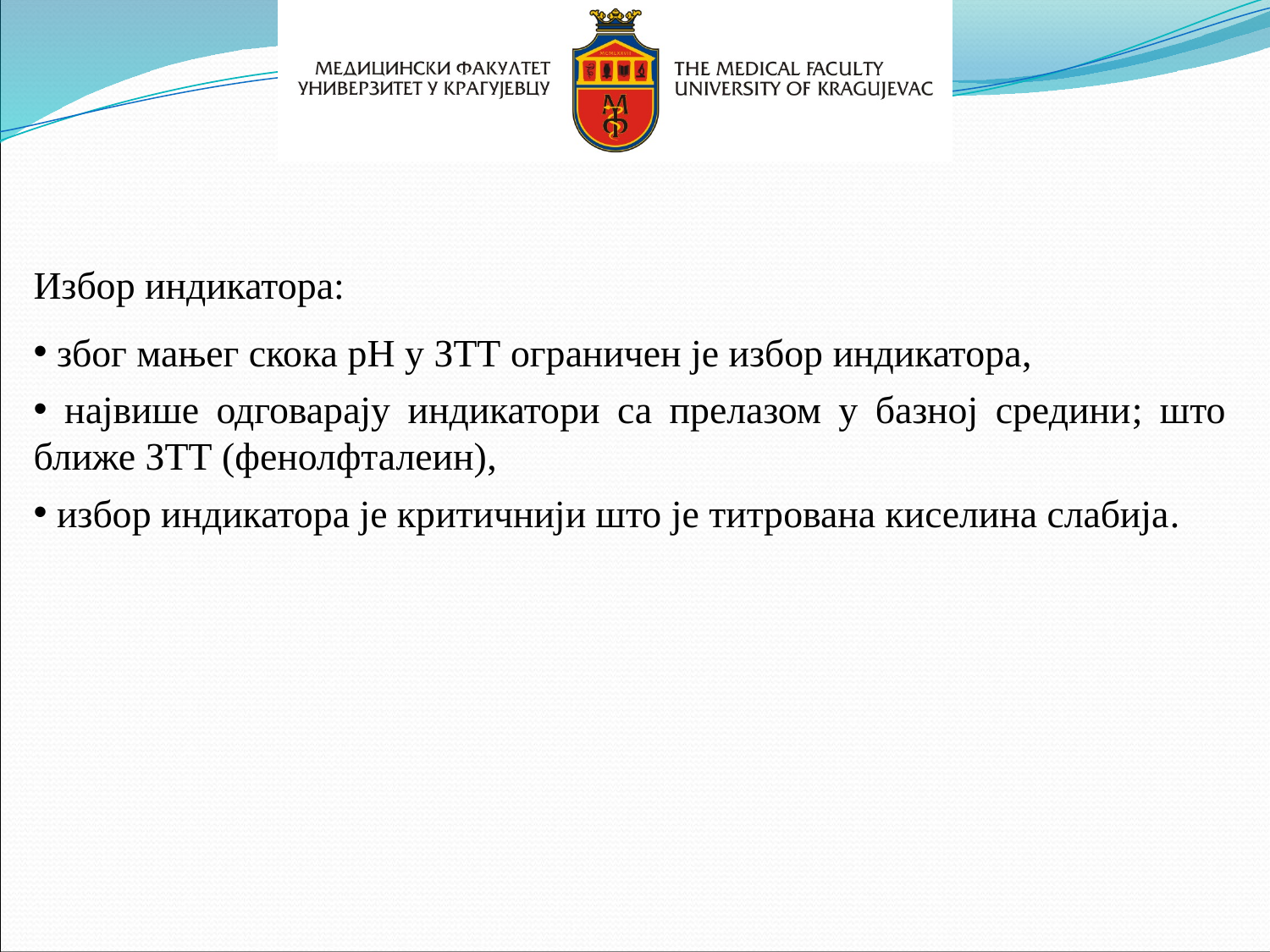

Избор индикатора:
 због мањег скока pH у ЗТТ ограничен је избор индикатора,
 највише одговарају индикатори са прелазом у базној средини; што ближе ЗТТ (фенолфталеин),
 избор индикатора је критичнији што је титрована киселина слабија.